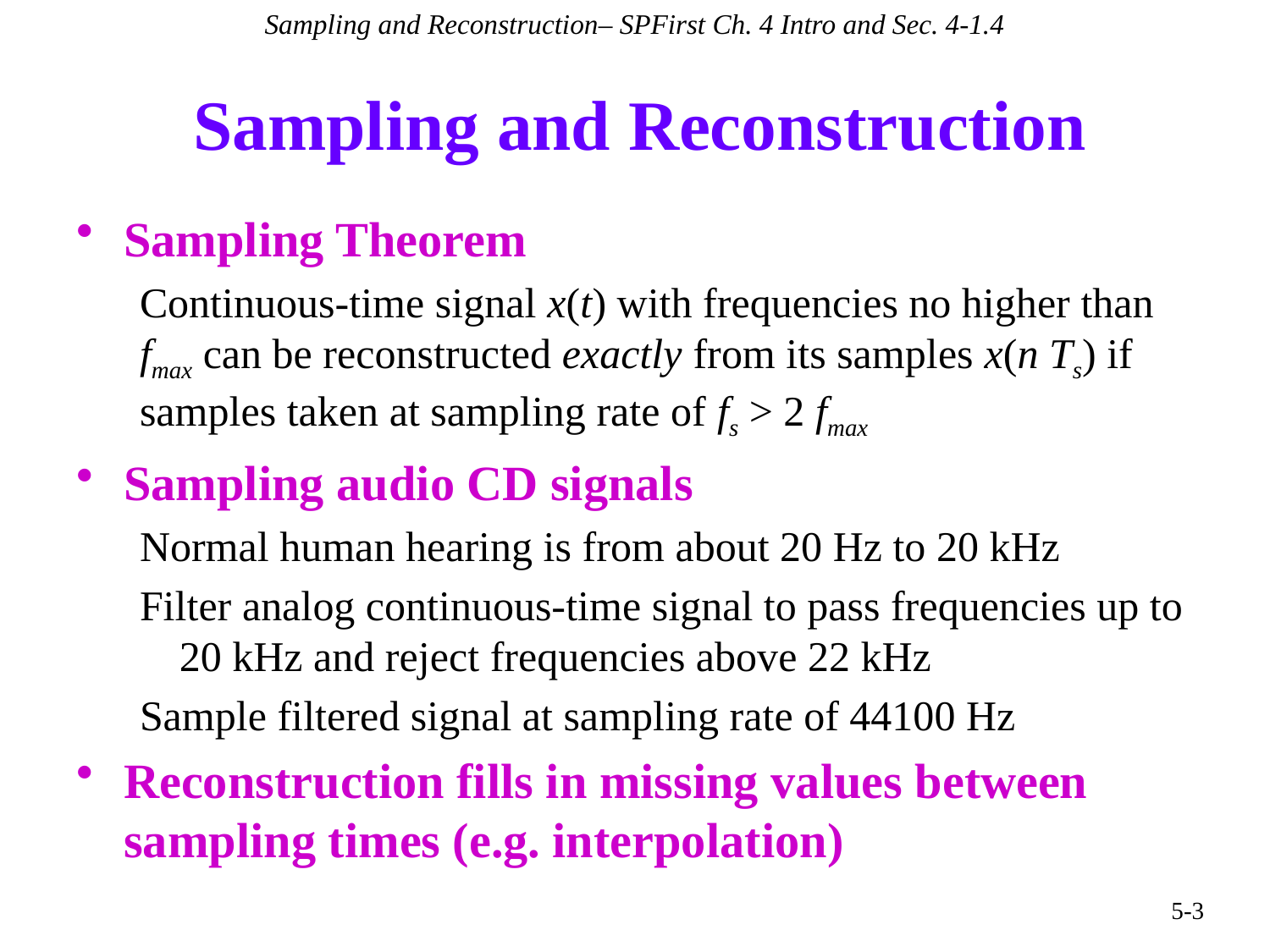

Sampling and Reconstruction– SPFirst Ch. 4 Intro and Sec. 4-1.4
# Sampling and Reconstruction
Sampling Theorem
Continuous-time signal x(t) with frequencies no higher than fmax can be reconstructed exactly from its samples x(n Ts) if samples taken at sampling rate of fs > 2 fmax
Sampling audio CD signals
Normal human hearing is from about 20 Hz to 20 kHz
Filter analog continuous-time signal to pass frequencies up to 20 kHz and reject frequencies above 22 kHz
Sample filtered signal at sampling rate of 44100 Hz
Reconstruction fills in missing values between sampling times (e.g. interpolation)
5-3